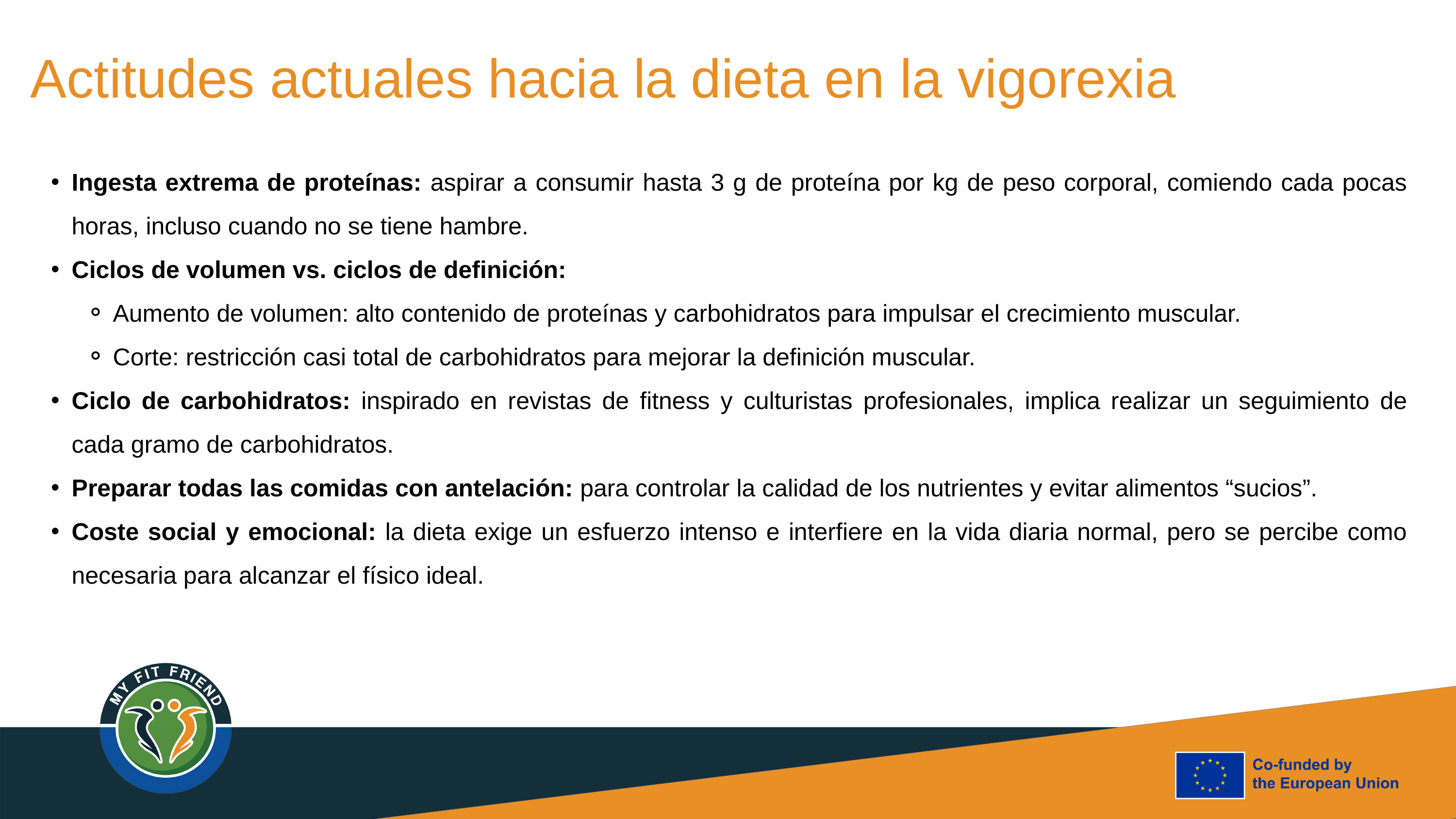

Actitudes actuales hacia la dieta en la vigorexia

Ingesta extrema de proteínas: aspirar a consumir hasta 3 g de proteína por kg de peso corporal, comiendo cada pocas horas, incluso cuando no se tiene hambre.
Ciclos de volumen vs. ciclos de definición:
Aumento de volumen: alto contenido de proteínas y carbohidratos para impulsar el crecimiento muscular.
Corte: restricción casi total de carbohidratos para mejorar la definición muscular.
Ciclo de carbohidratos: inspirado en revistas de fitness y culturistas profesionales, implica realizar un seguimiento de cada gramo de carbohidratos.
Preparar todas las comidas con antelación: para controlar la calidad de los nutrientes y evitar alimentos “sucios”.
Coste social y emocional: la dieta exige un esfuerzo intenso e interfiere en la vida diaria normal, pero se percibe como necesaria para alcanzar el físico ideal.